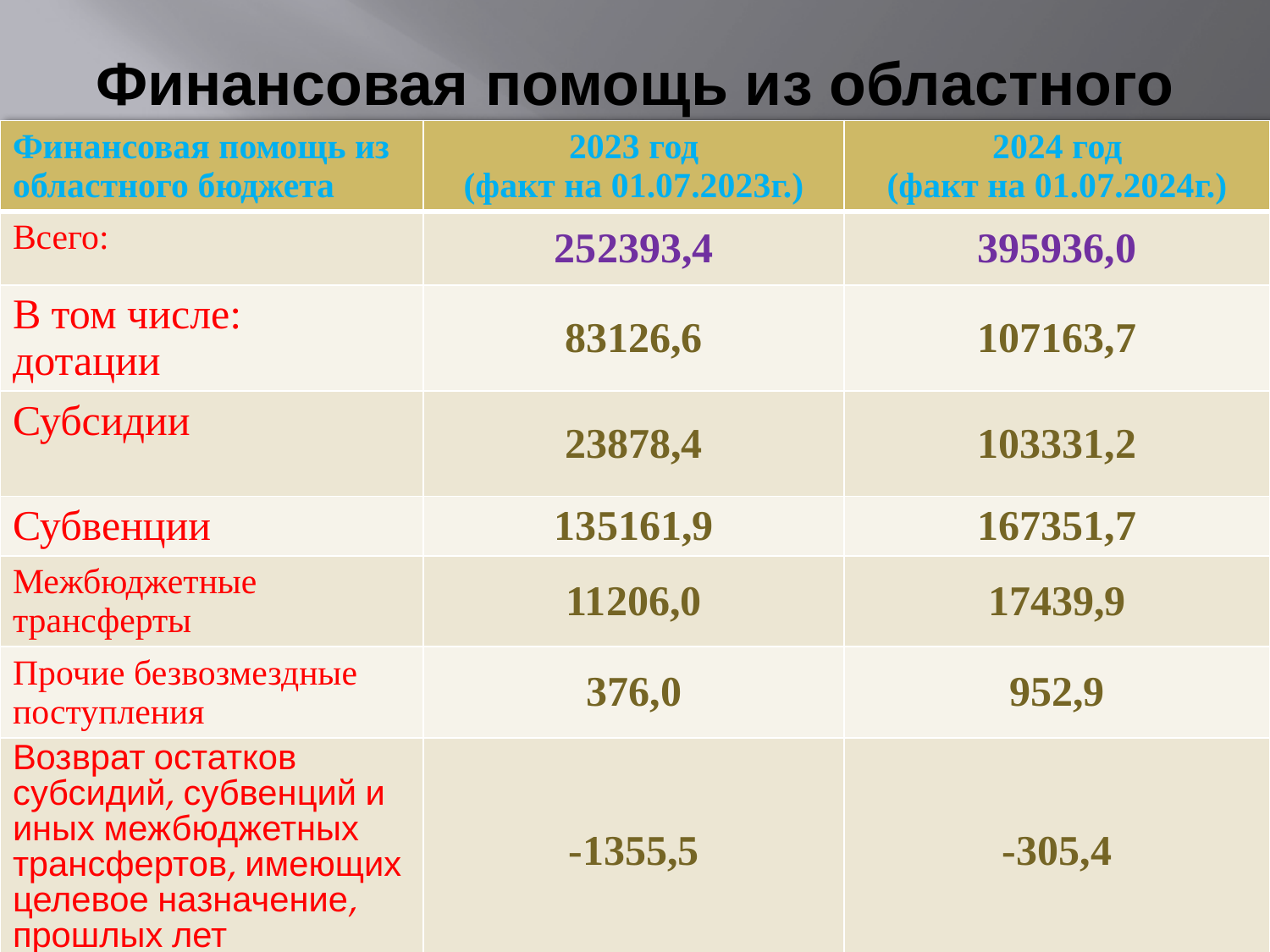

# Финансовая помощь из областного бюджета тыс. руб.
| Финансовая помощь из областного бюджета | 2023 год (факт на 01.07.2023г.) | 2024 год (факт на 01.07.2024г.) |
| --- | --- | --- |
| Всего: | 252393,4 | 395936,0 |
| В том числе: дотации | 83126,6 | 107163,7 |
| Субсидии | 23878,4 | 103331,2 |
| Субвенции | 135161,9 | 167351,7 |
| Межбюджетные трансферты | 11206,0 | 17439,9 |
| Прочие безвозмездные поступления | 376,0 | 952,9 |
| Возврат остатков субсидий, субвенций и иных межбюджетных трансфертов, имеющих целевое назначение, прошлых лет | -1355,5 | -305,4 |